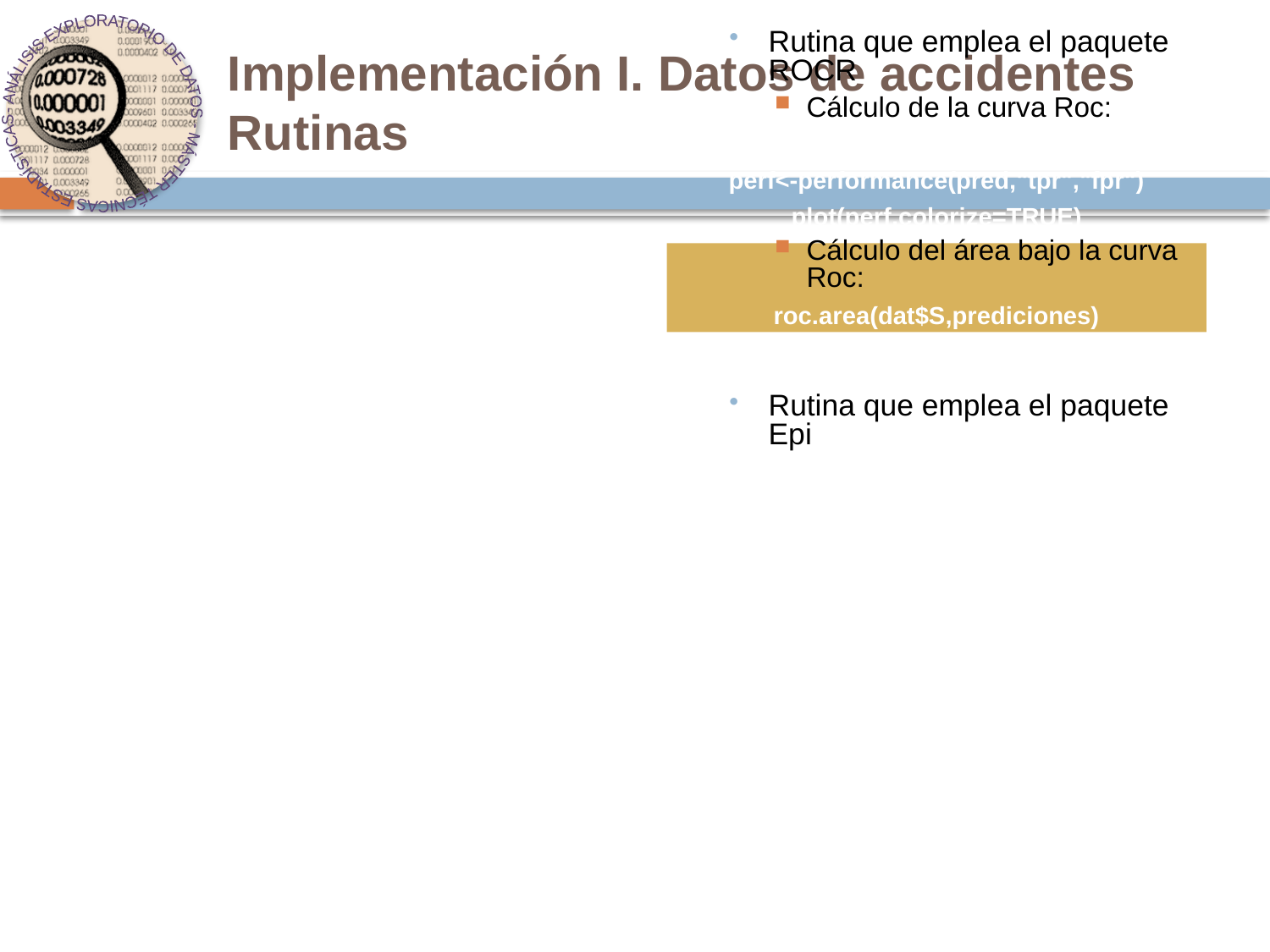

Para el cálculo y representación de la curva ROC y el área bajo la curva en R existen dos rutinas que proporcionan los mismos resultados pero con diferente presentación:
Rutina que emplea el paquete ROCR
Cálculo de la curva Roc:
pred<-prediction(prediciones,dat$S)
perf<-performance(pred,"tpr","fpr")
plot(perf,colorize=TRUE)
Cálculo del área bajo la curva Roc:
roc.area(dat$S,prediciones)

Rutina que emplea el paquete Epi
ROC(test=prediciones,stat=dat$S,plot="ROC" )

Se replican estas rutinas para cada clasificador con el objetivo de evaluarlos

Implementación I. Datos de accidentes
Rutinas